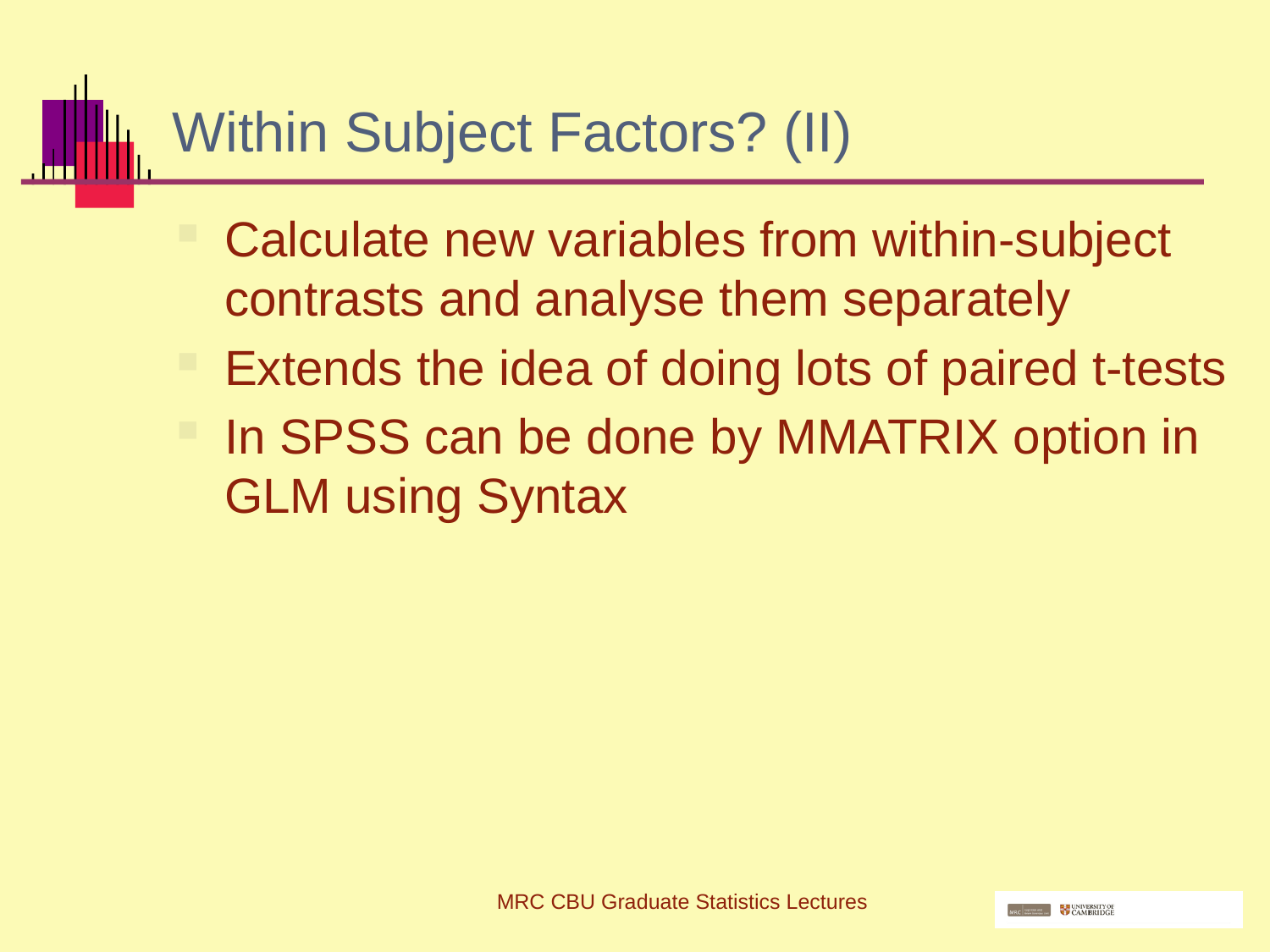

# Within Subject Factors? (II)
Calculate new variables from within-subject contrasts and analyse them separately
Extends the idea of doing lots of paired t-tests
In SPSS can be done by MMATRIX option in GLM using Syntax

MRC CBU Graduate Statistics Lectures